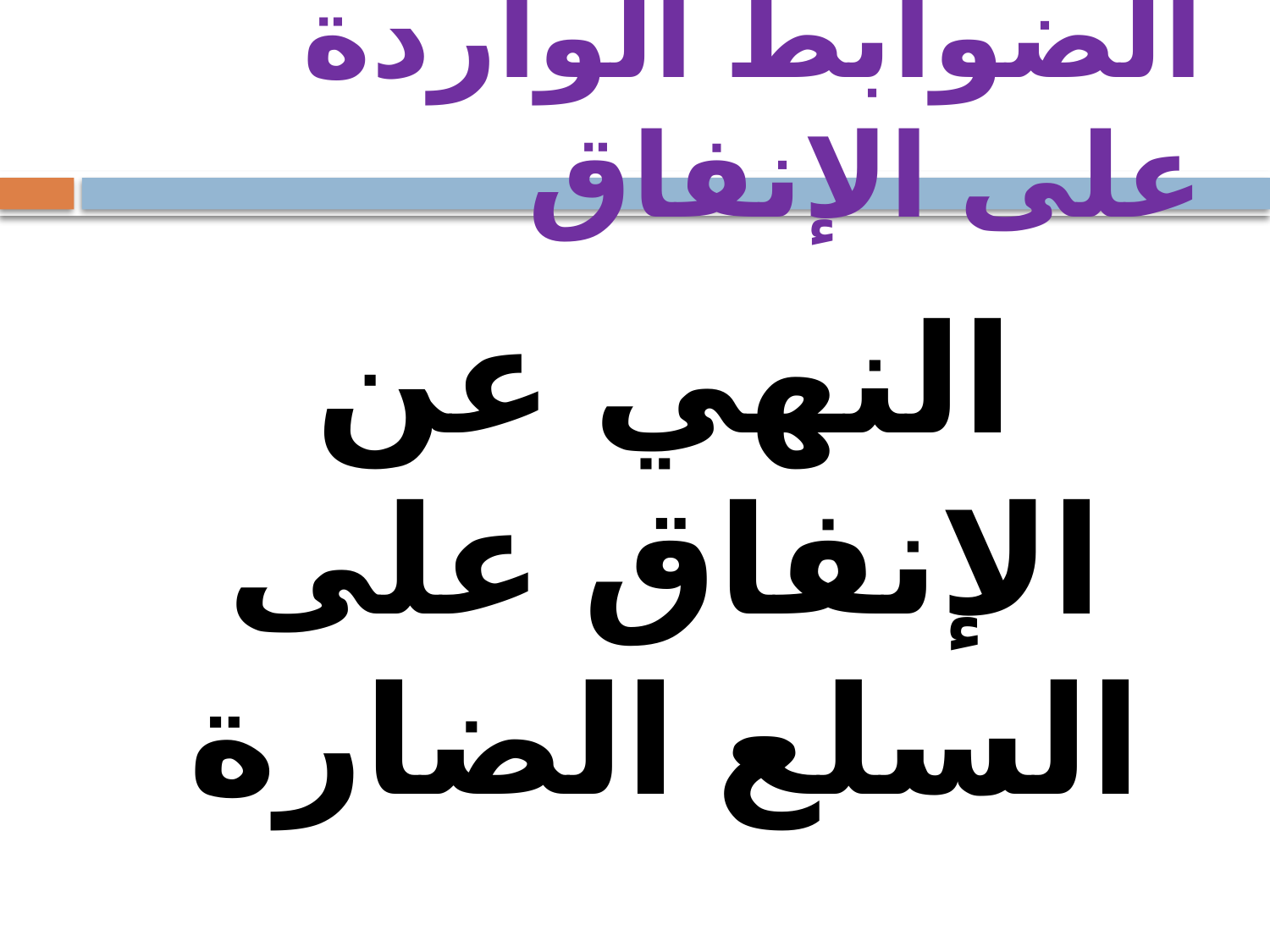

# الضوابط الواردة على الإنفاق
النهي عن الإنفاق على السلع الضارة